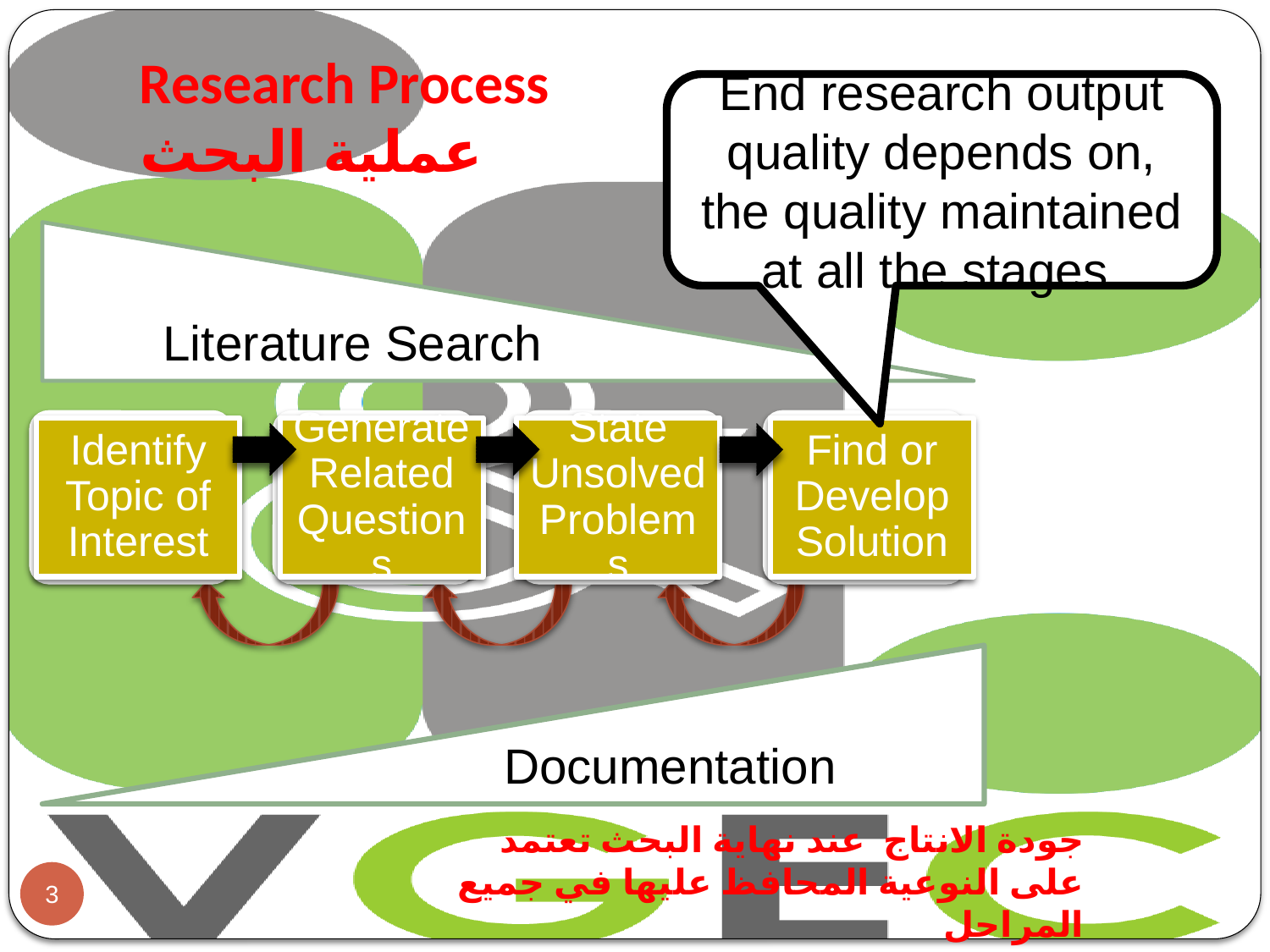

# Research Process عملية البحث
End research output quality depends on, the quality maintained at all the stages
Literature Search

Identify Topic of Interest

Generate Related Questions

State Unsolved Problems

Find or Develop Solution

Documentation

جودة الانتاج  عند نهاية البحث تعتمد على النوعية المحافظ عليها في جميع المراحل

3